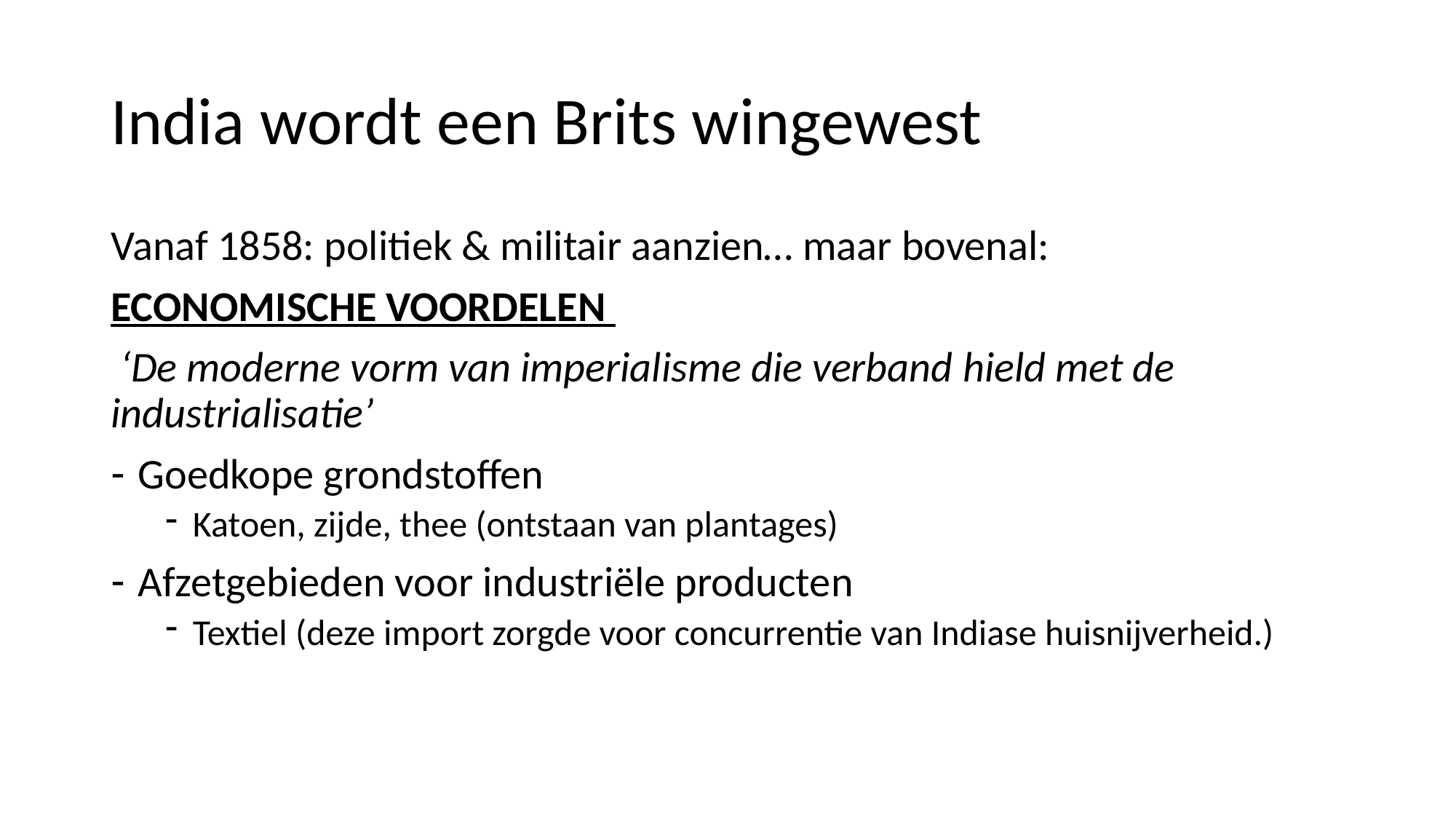

# India wordt een Brits wingewest
Vanaf 1858: politiek & militair aanzien… maar bovenal:
ECONOMISCHE VOORDELEN
 ‘De moderne vorm van imperialisme die verband hield met de industrialisatie’
Goedkope grondstoffen
Katoen, zijde, thee (ontstaan van plantages)
Afzetgebieden voor industriële producten
Textiel (deze import zorgde voor concurrentie van Indiase huisnijverheid.)